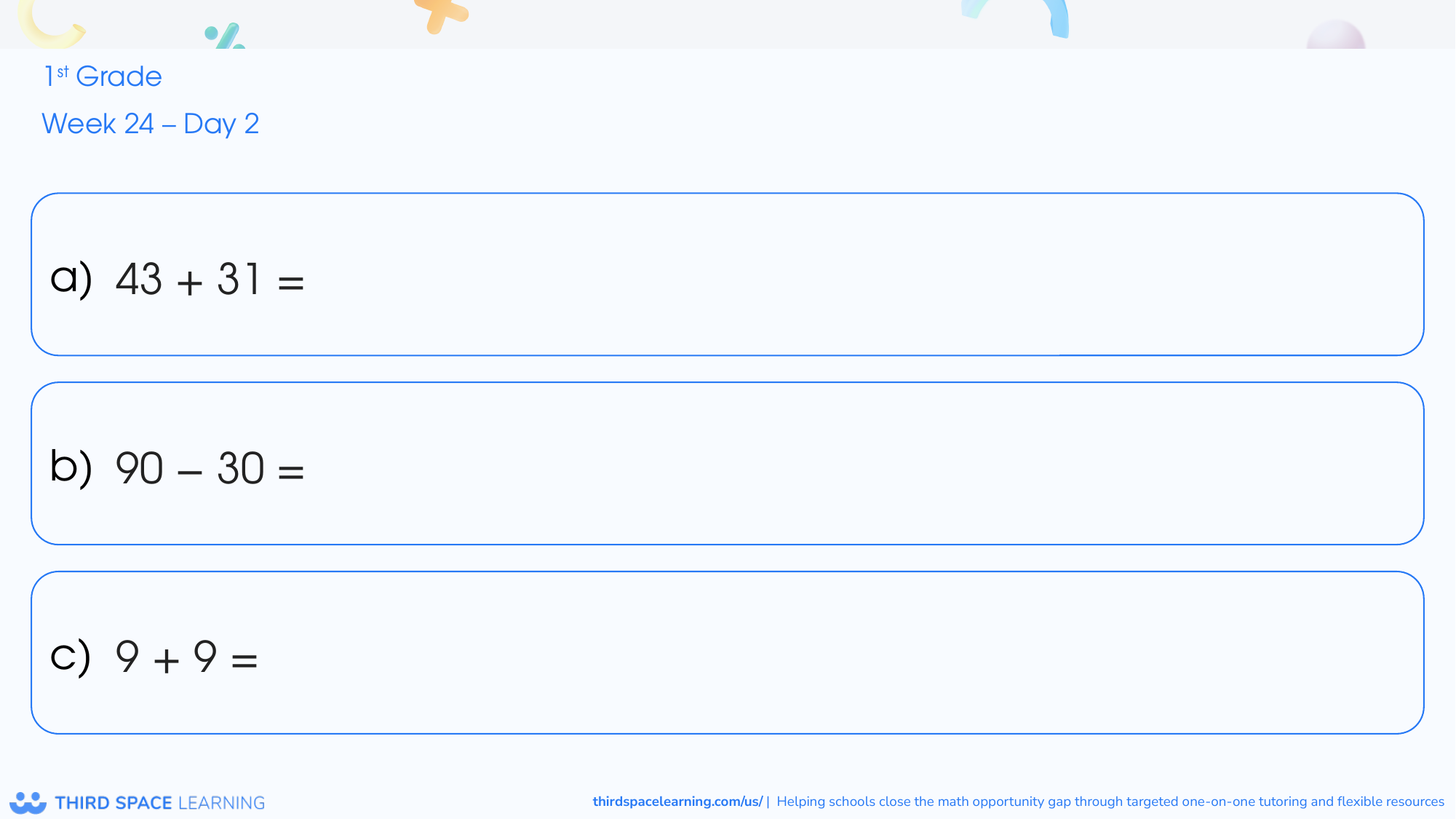

1st Grade
Week 24 – Day 2
43 + 31 =
90 − 30 =
9 + 9 =